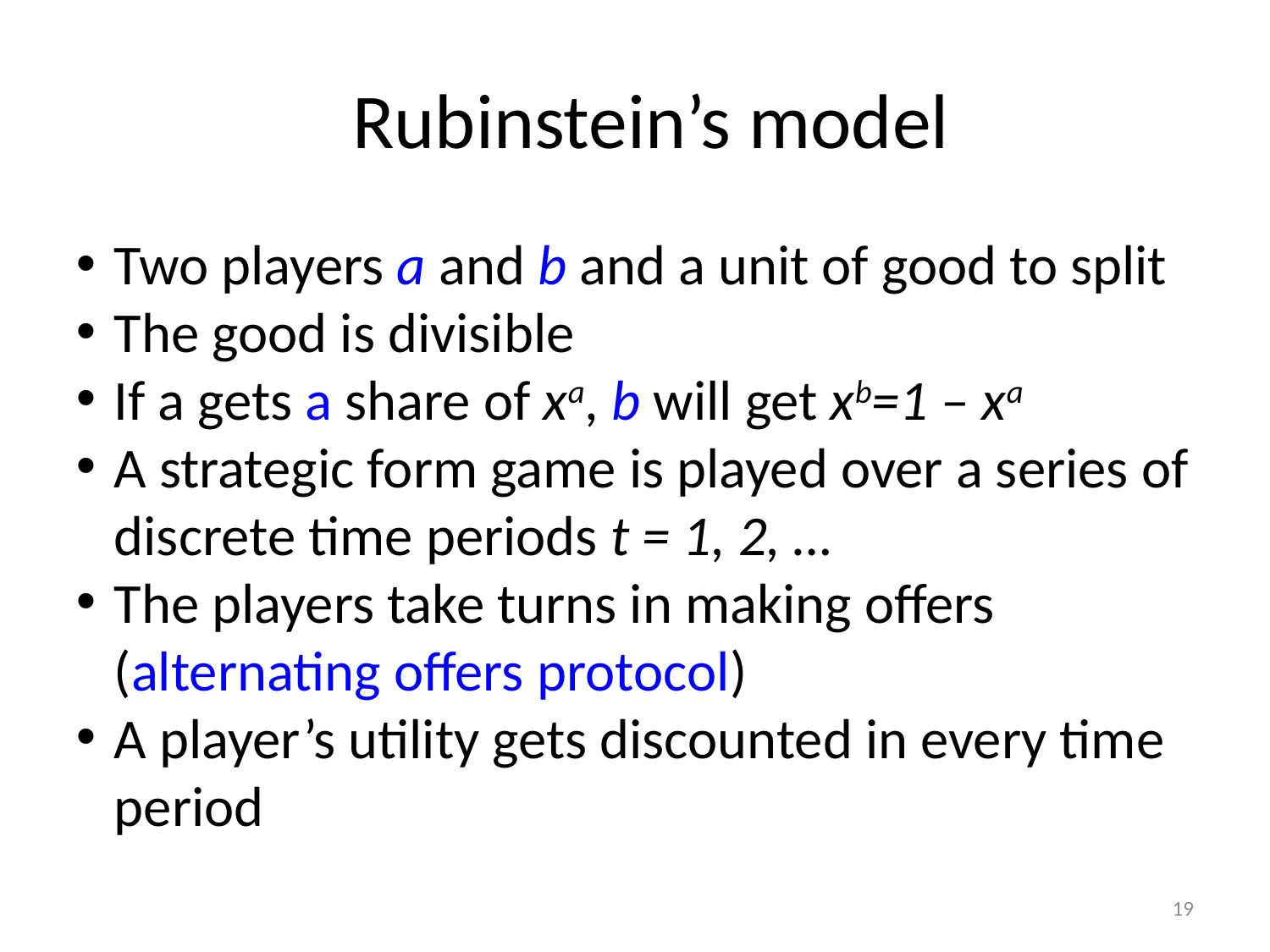

Rubinstein’s model
Two players a and b and a unit of good to split
The good is divisible
If a gets a share of xa, b will get xb=1 – xa
A strategic form game is played over a series of discrete time periods t = 1, 2, …
The players take turns in making offers (alternating offers protocol)
A player’s utility gets discounted in every time period
19